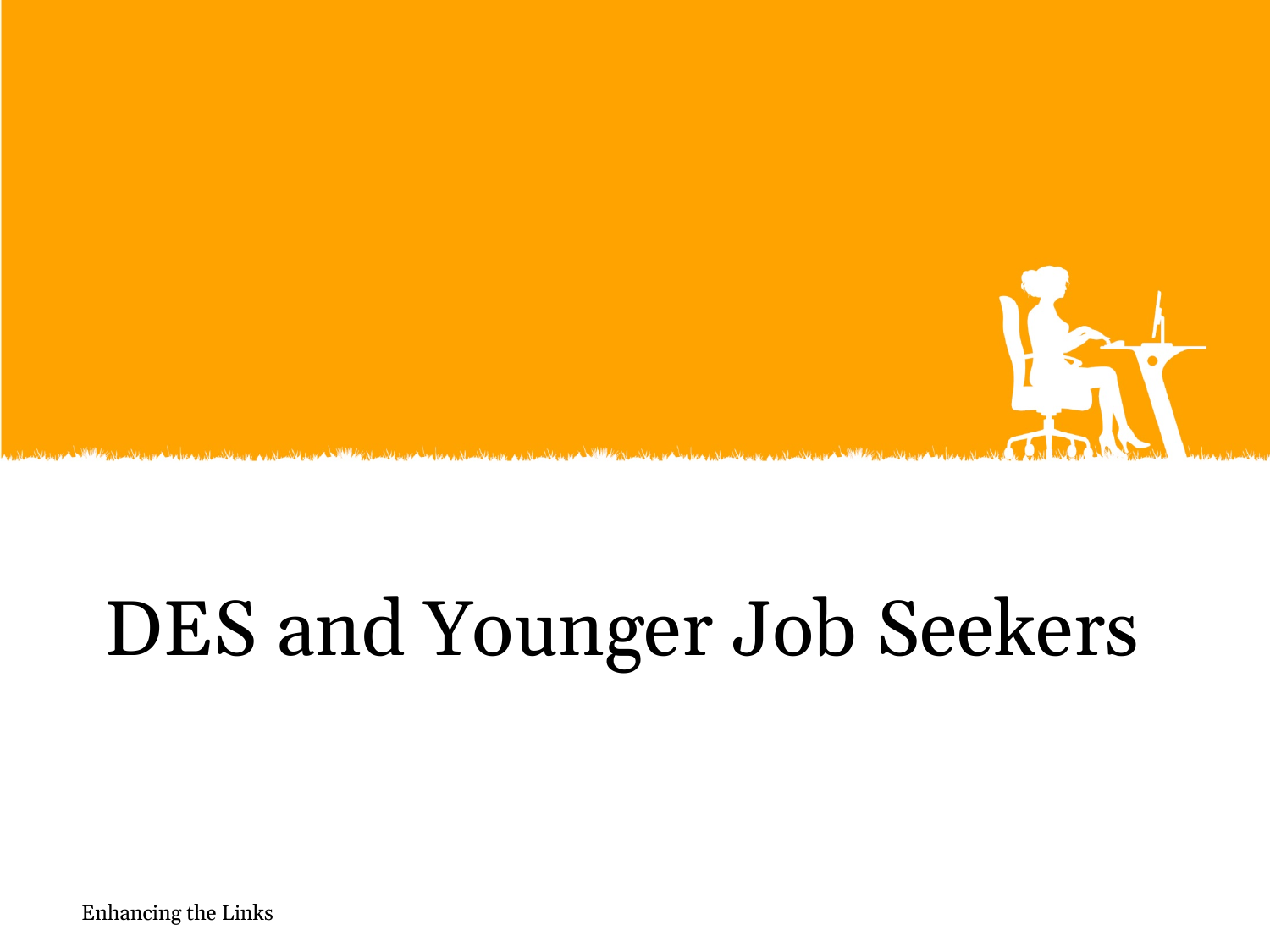

# DES and Younger Job Seekers
Enhancing the Links